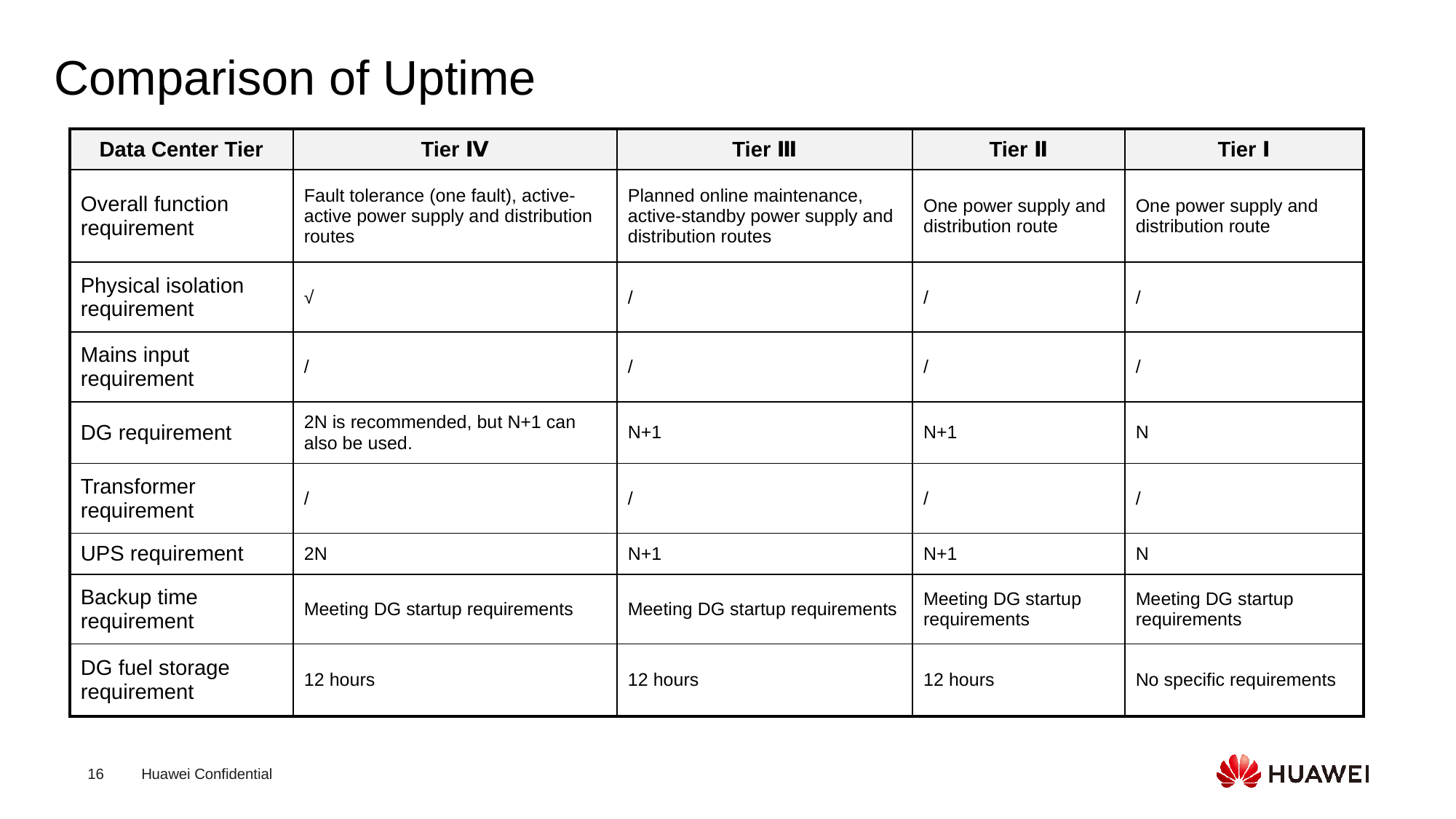

# Comparison of Uptime
| Data Center Tier | Tier Ⅳ | Tier Ⅲ | Tier Ⅱ | Tier Ⅰ |
| --- | --- | --- | --- | --- |
| Overall function requirement | Fault tolerance (one fault), active-active power supply and distribution routes | Planned online maintenance, active-standby power supply and distribution routes | One power supply and distribution route | One power supply and distribution route |
| Physical isolation requirement | √ | / | / | / |
| Mains input requirement | / | / | / | / |
| DG requirement | 2N is recommended, but N+1 can also be used. | N+1 | N+1 | N |
| Transformer requirement | / | / | / | / |
| UPS requirement | 2N | N+1 | N+1 | N |
| Backup time requirement | Meeting DG startup requirements | Meeting DG startup requirements | Meeting DG startup requirements | Meeting DG startup requirements |
| DG fuel storage requirement | 12 hours | 12 hours | 12 hours | No specific requirements |